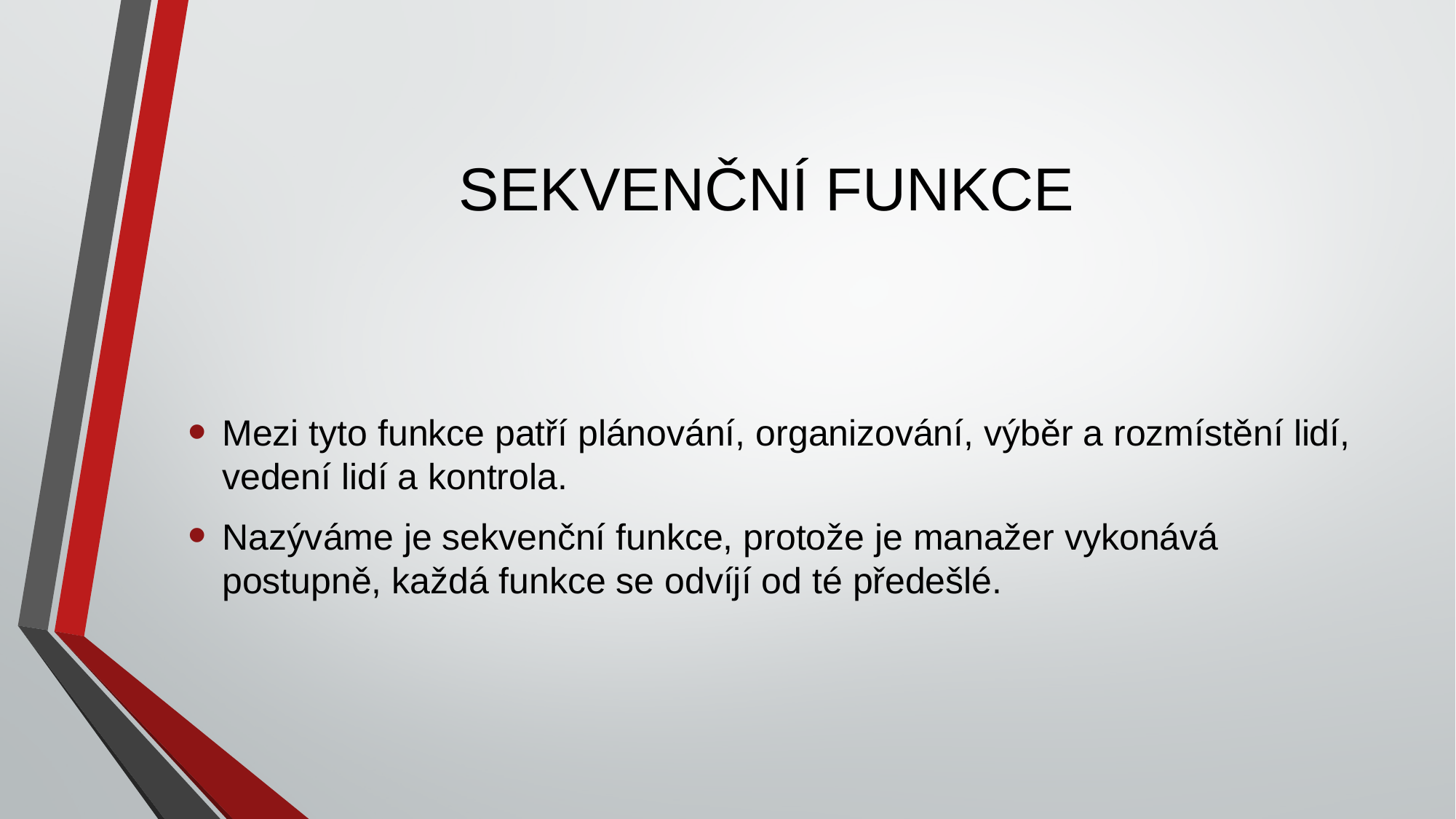

# SEKVENČNÍ FUNKCE
Mezi tyto funkce patří plánování, organizování, výběr a rozmístění lidí, vedení lidí a kontrola.
Nazýváme je sekvenční funkce, protože je manažer vykonává postupně, každá funkce se odvíjí od té předešlé.